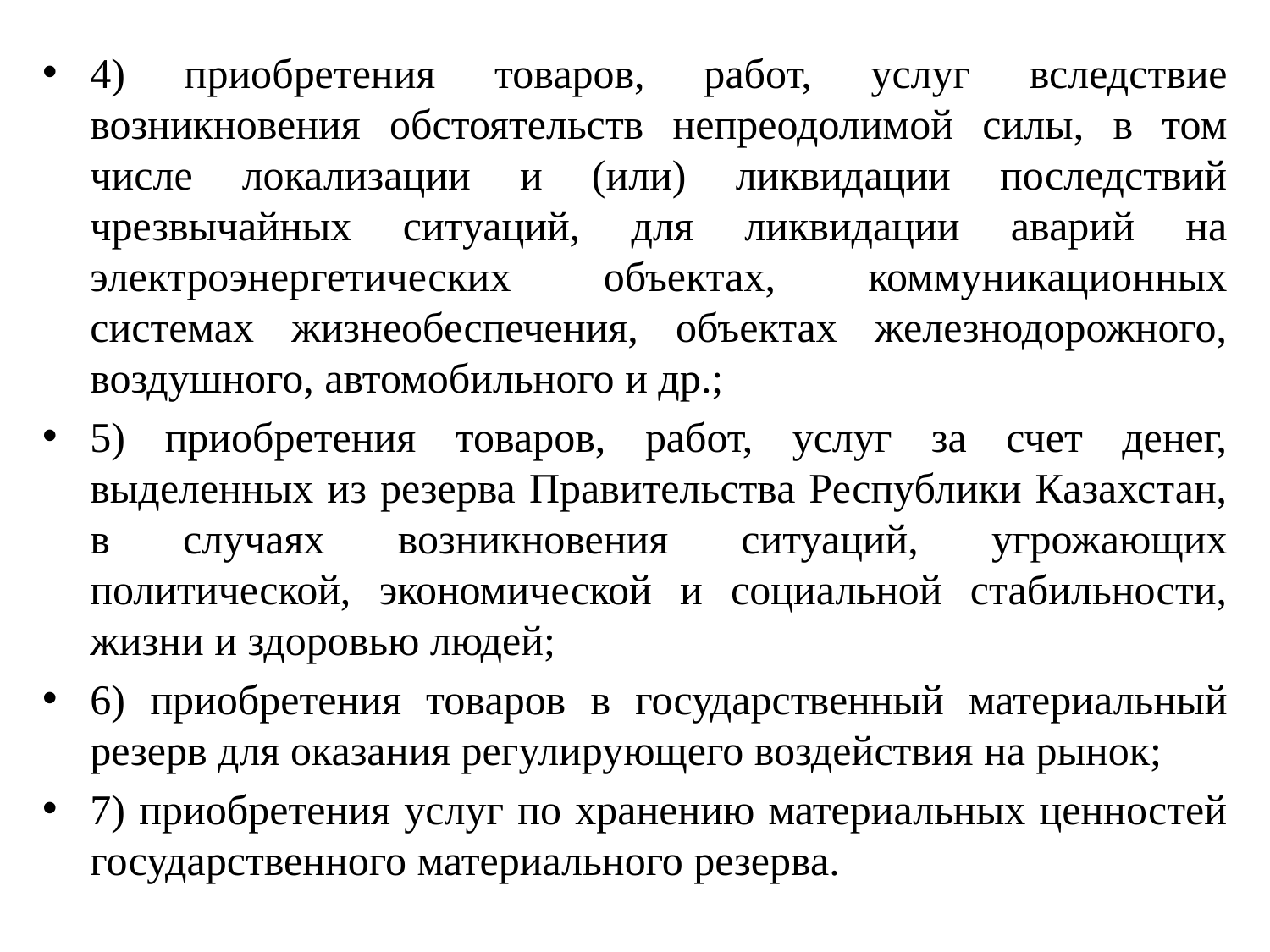

4) приобретения товаров, работ, услуг вследствие возникновения обстоятельств непреодолимой силы, в том числе локализации и (или) ликвидации последствий чрезвычайных ситуаций, для ликвидации аварий на электроэнергетических объектах, коммуникационных системах жизнеобеспечения, объектах железнодорожного, воздушного, автомобильного и др.;
5) приобретения товаров, работ, услуг за счет денег, выделенных из резерва Правительства Республики Казахстан, в случаях возникновения ситуаций, угрожающих политической, экономической и социальной стабильности, жизни и здоровью людей;
6) приобретения товаров в государственный материальный резерв для оказания регулирующего воздействия на рынок;
7) приобретения услуг по хранению материальных ценностей государственного материального резерва.